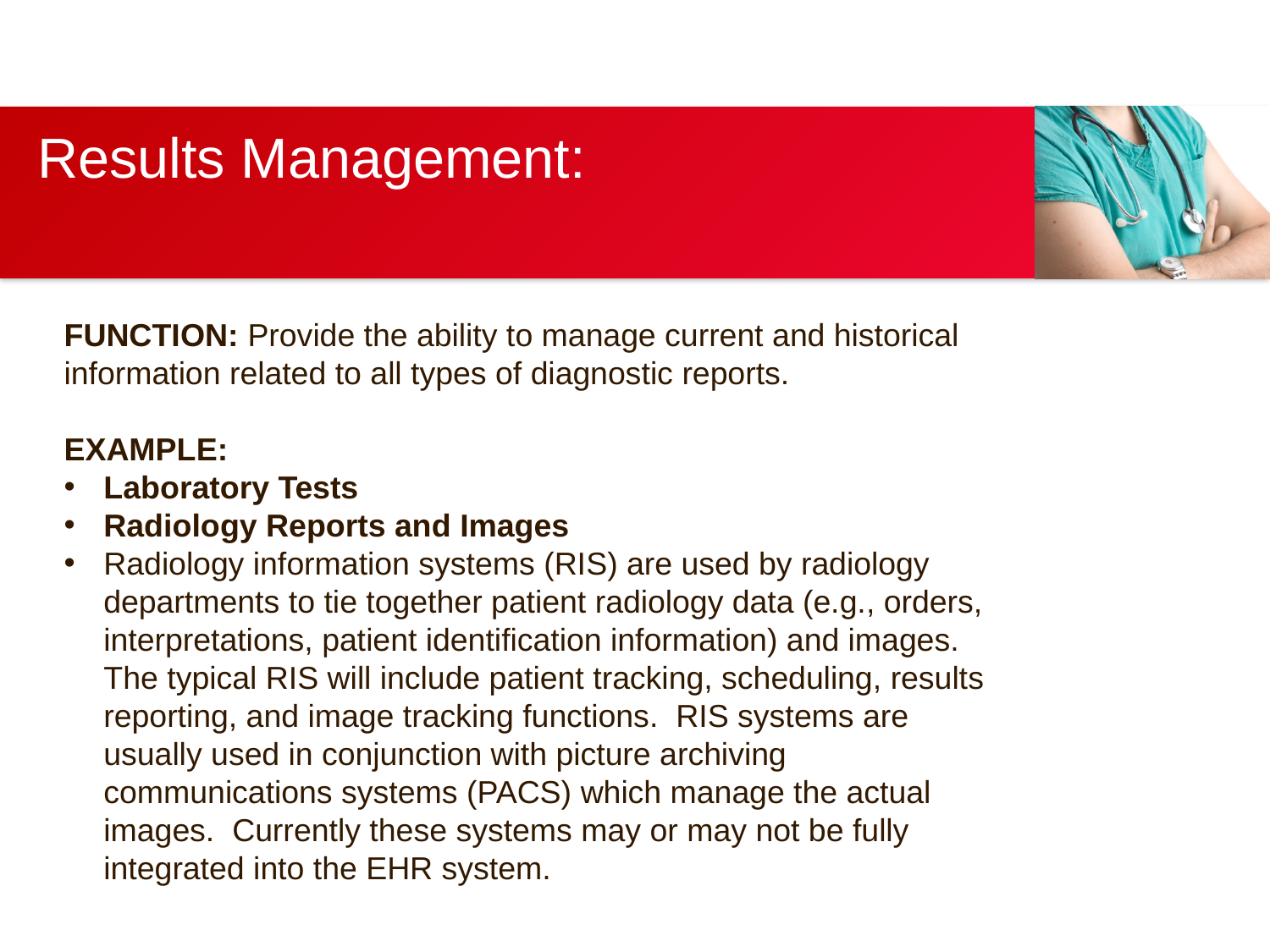

# Results Management:
FUNCTION: Provide the ability to manage current and historical information related to all types of diagnostic reports.

EXAMPLE:
Laboratory Tests
Radiology Reports and Images
Radiology information systems (RIS) are used by radiology departments to tie together patient radiology data (e.g., orders, interpretations, patient identification information) and images.  The typical RIS will include patient tracking, scheduling, results reporting, and image tracking functions.  RIS systems are usually used in conjunction with picture archiving communications systems (PACS) which manage the actual images.  Currently these systems may or may not be fully integrated into the EHR system.
This is an example text. Go ahead and replace it with your own text. This is an example text. Go ahead and replace it with your own text.
This is an example text. Go ahead and replace it with your own text.
This is an example text. Go ahead and replace it with your own text.